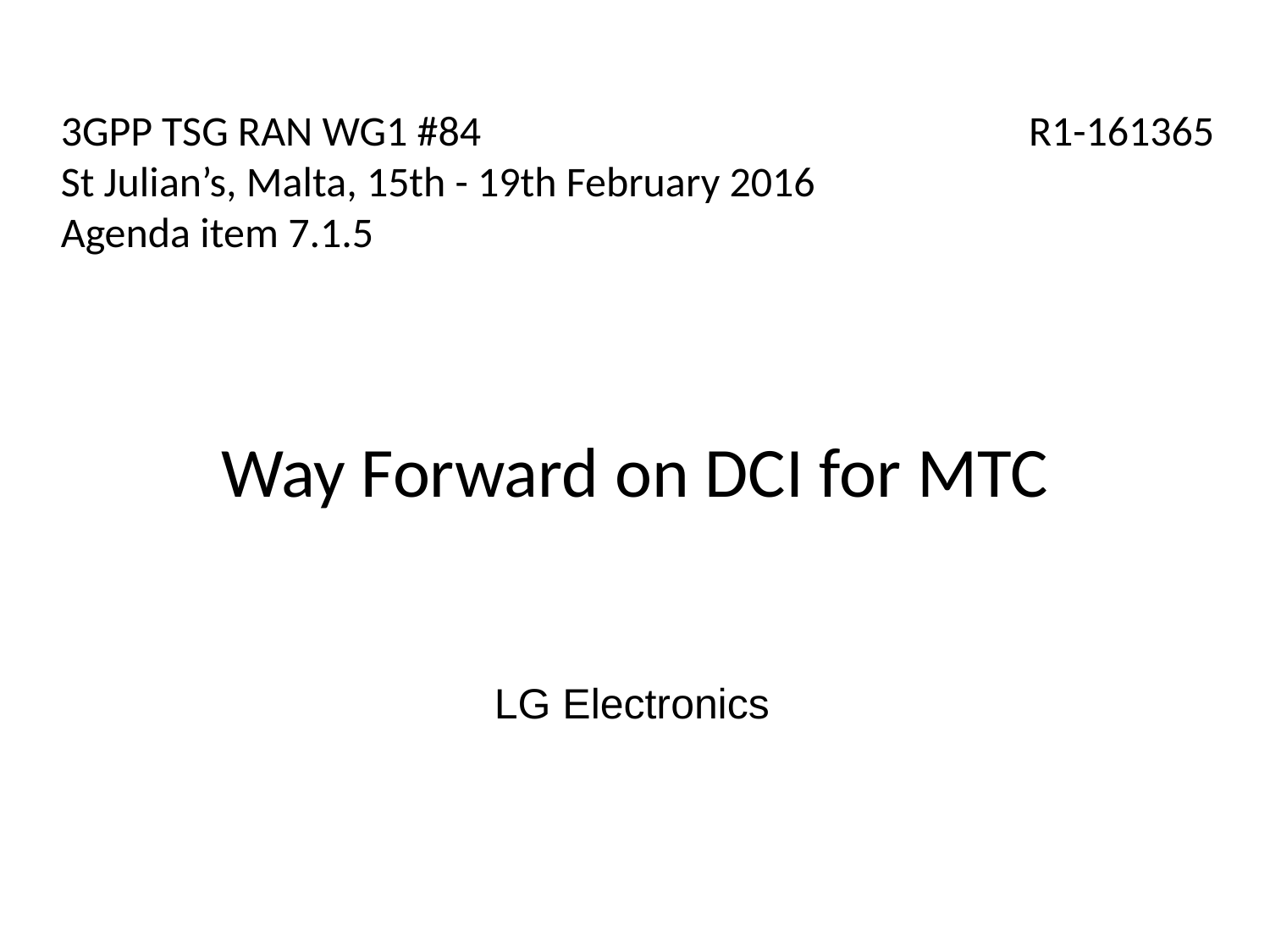

3GPP TSG RAN WG1 #84
St Julian’s, Malta, 15th - 19th February 2016
Agenda item 7.1.5
R1-161365
Way Forward on DCI for MTC
LG Electronics